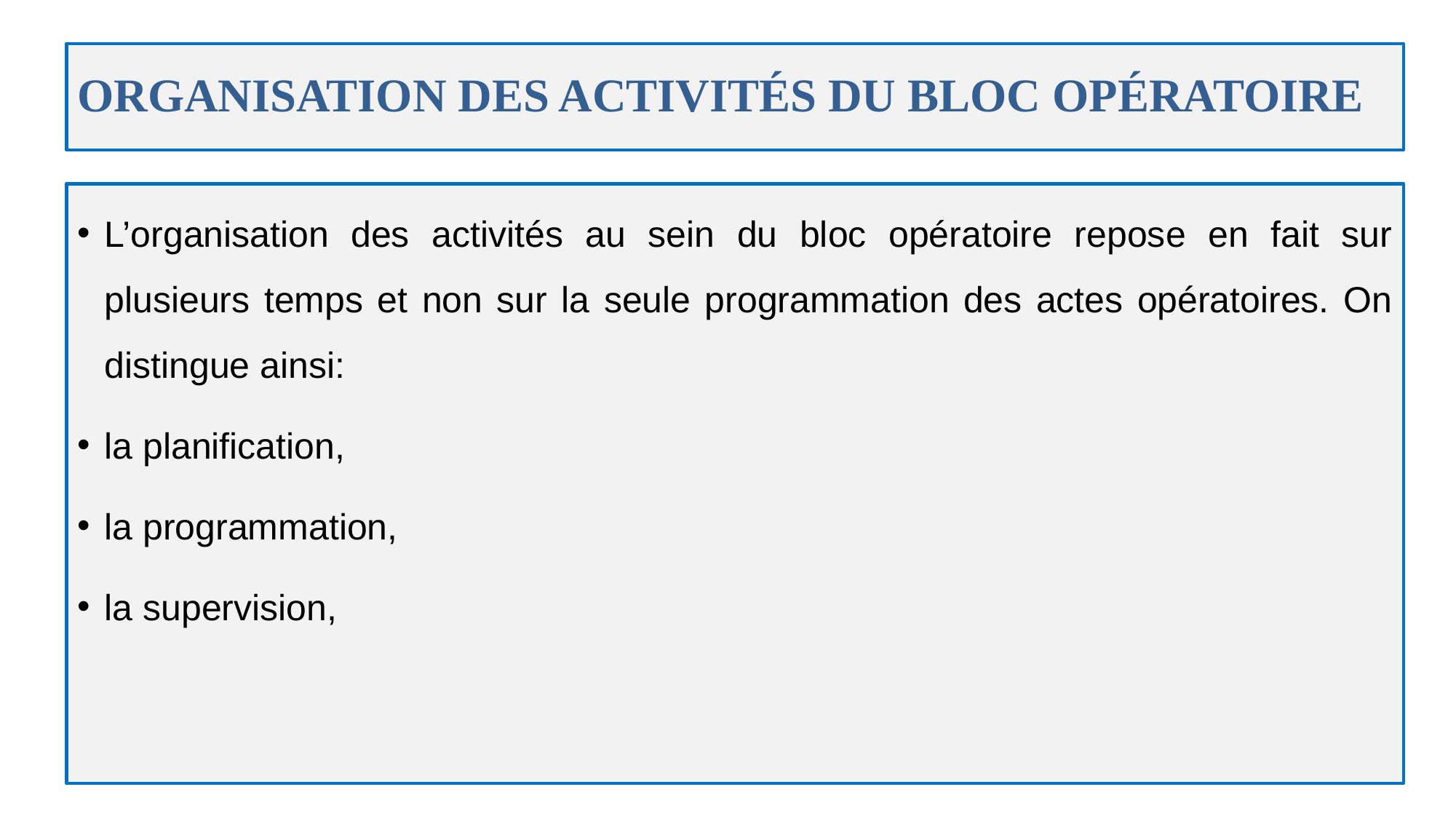

# ORGANISATION DES ACTIVITÉS DU BLOC OPÉRATOIRE
L’organisation des activités au sein du bloc opératoire repose en fait sur plusieurs temps et non sur la seule programmation des actes opératoires. On distingue ainsi:
la planification,
la programmation,
la supervision,